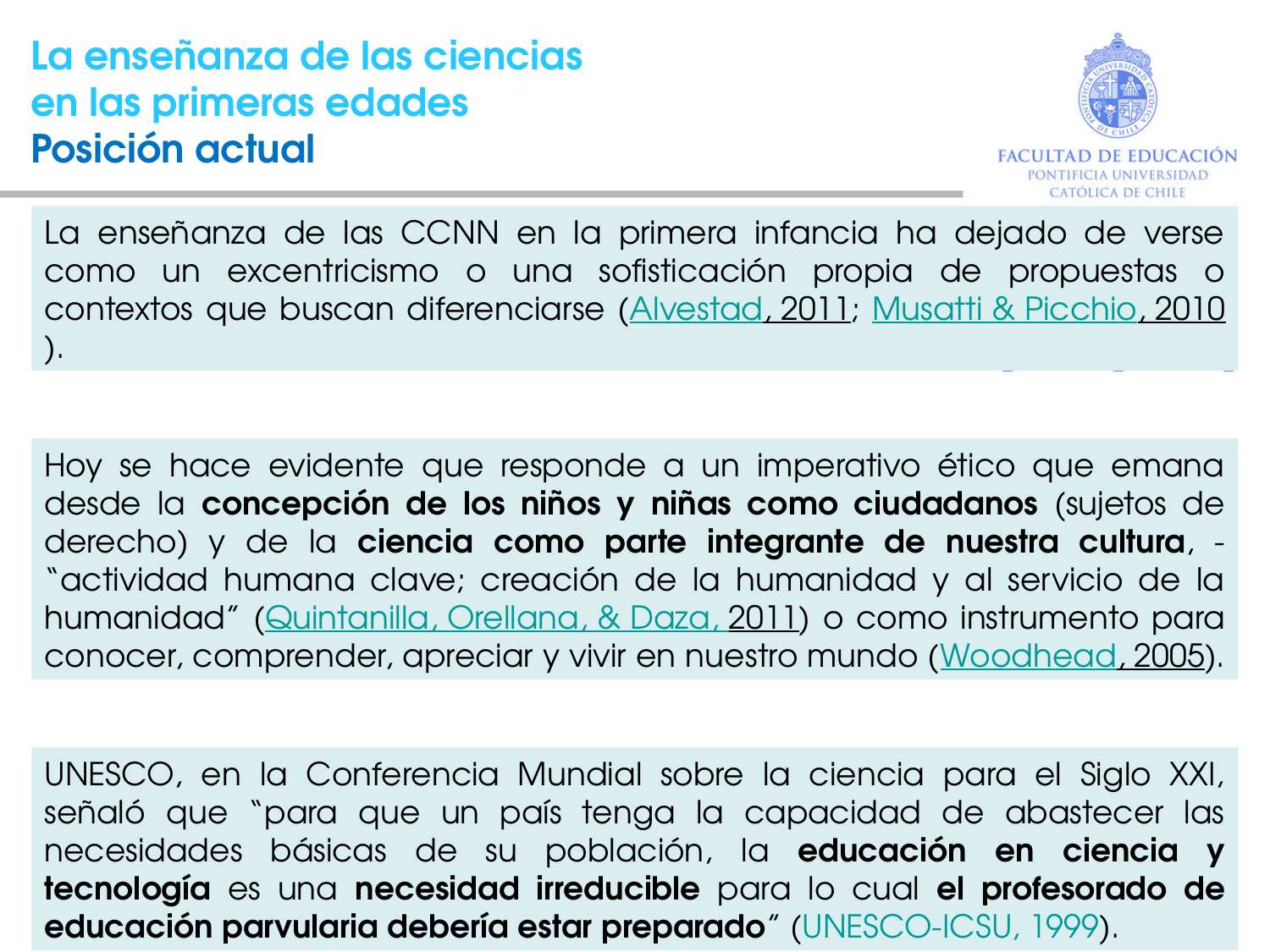

La enseñanza de las ciencias
en las primeras edades
Posición actual
La enseñanza de las CCNN en la primera infancia ha dejado de verse como un excentricismo o una sofisticación propia de propuestas o contextos que buscan diferenciarse (Alvestad, 2011; Musatti & Picchio, 2010).
Hoy se hace evidente que responde a un imperativo ético que emana desde la concepción de los niños y niñas como ciudadanos (sujetos de derecho) y de la ciencia como parte integrante de nuestra cultura, - “actividad humana clave; creación de la humanidad y al servicio de la humanidad” (Quintanilla, Orellana, & Daza, 2011) o como instrumento para conocer, comprender, apreciar y vivir en nuestro mundo (Woodhead, 2005).
UNESCO, en la Conferencia Mundial sobre la ciencia para el Siglo XXI, señaló que “para que un país tenga la capacidad de abastecer las necesidades básicas de su población, la educación en ciencia y tecnología es una necesidad irreducible para lo cual el profesorado de educación parvularia debería estar preparado” (UNESCO-ICSU, 1999).